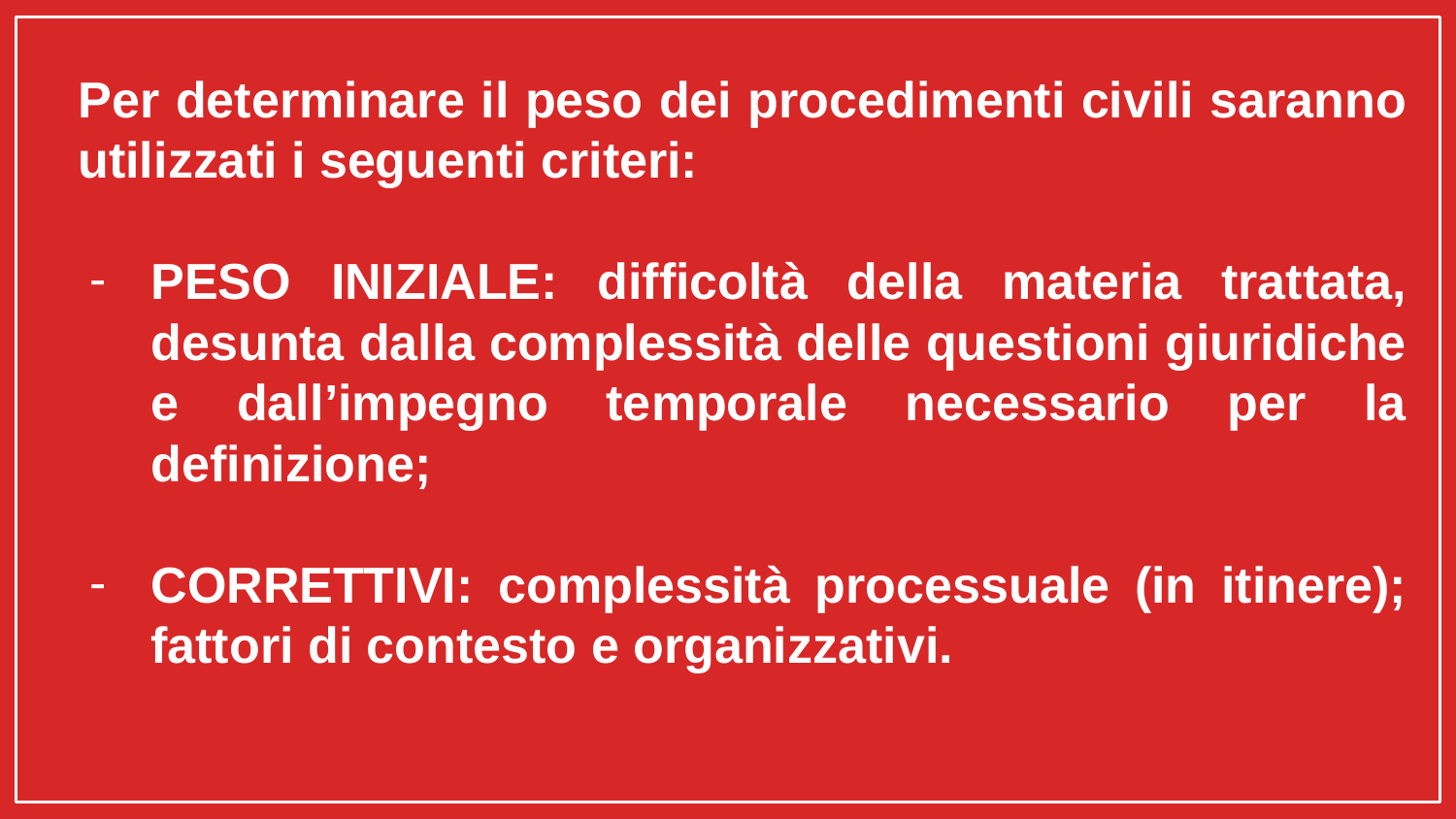

Per determinare il peso dei procedimenti civili saranno utilizzati i seguenti criteri:

PESO INIZIALE: difficoltà della materia trattata, desunta dalla complessità delle questioni giuridiche e dall’impegno temporale necessario per la definizione;

CORRETTIVI: complessità processuale (in itinere); fattori di contesto e organizzativi.